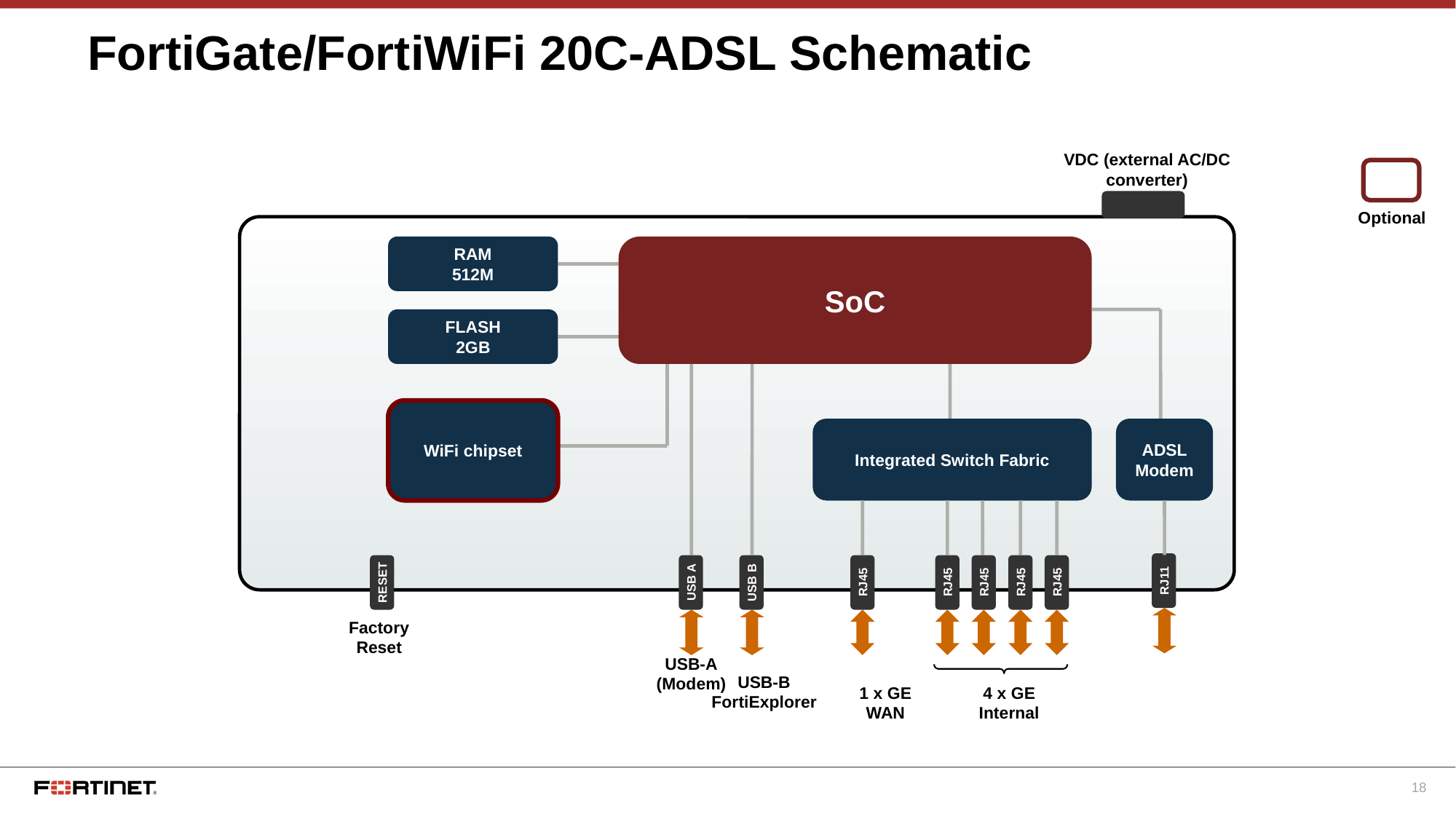

# FortiGate/FortiWiFi 20C-ADSL Schematic
VDC (external AC/DC converter)

Optional

RAM
512M
SoC

FLASH
2GB

WiFi chipset
Integrated Switch Fabric
ADSL
Modem

RJ11
RESET
USB A
USB B
RJ45
RJ45
RJ45
RJ45
RJ45

Factory Reset

USB-A
(Modem)
USB-B
FortiExplorer
1 x GE
WAN
4 x GE
Internal